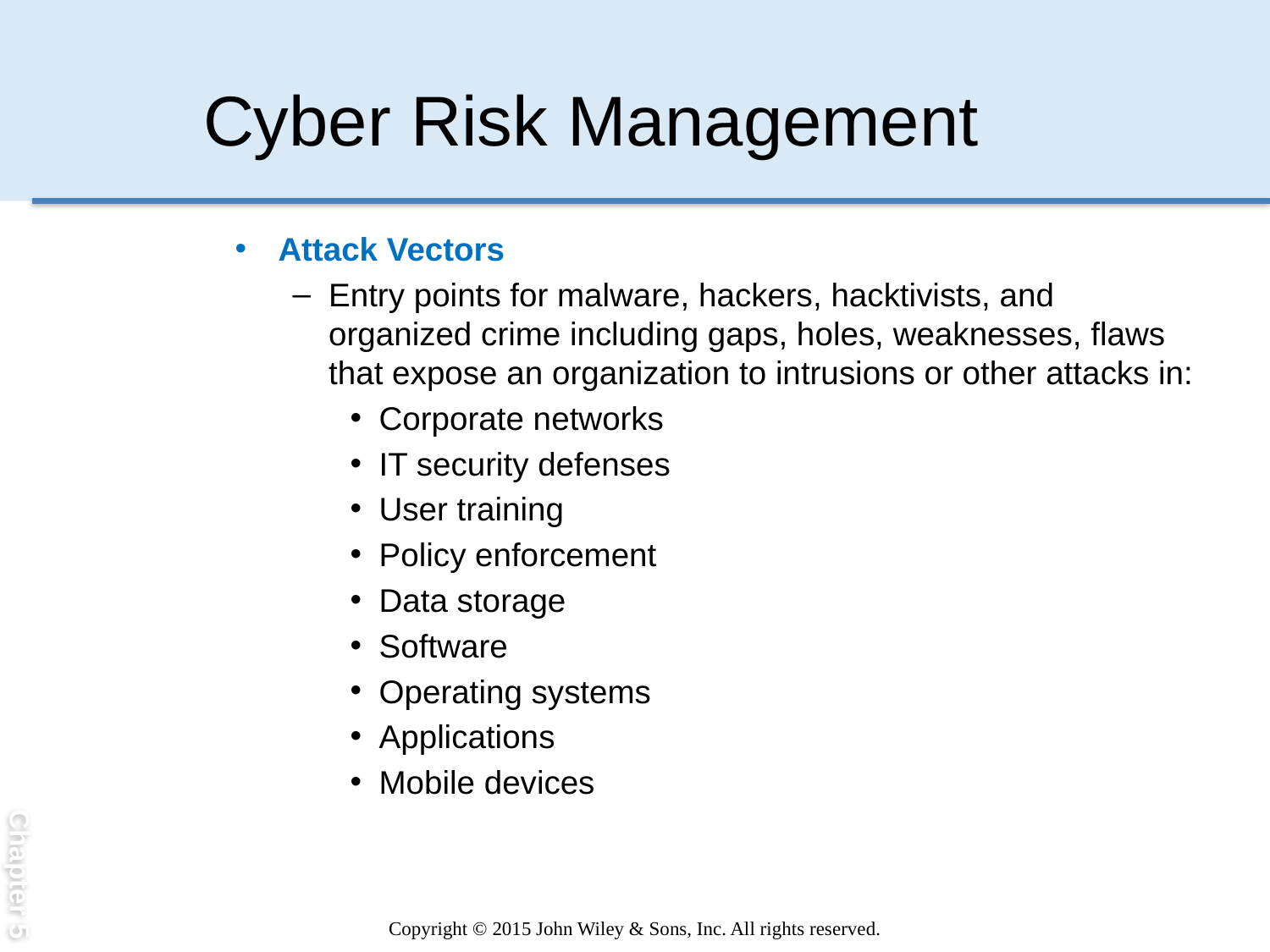

Chapter 5
# Cyber Risk Management
Attack Vectors
Entry points for malware, hackers, hacktivists, and organized crime including gaps, holes, weaknesses, flaws that expose an organization to intrusions or other attacks in:
Corporate networks
IT security defenses
User training
Policy enforcement
Data storage
Software
Operating systems
Applications
Mobile devices